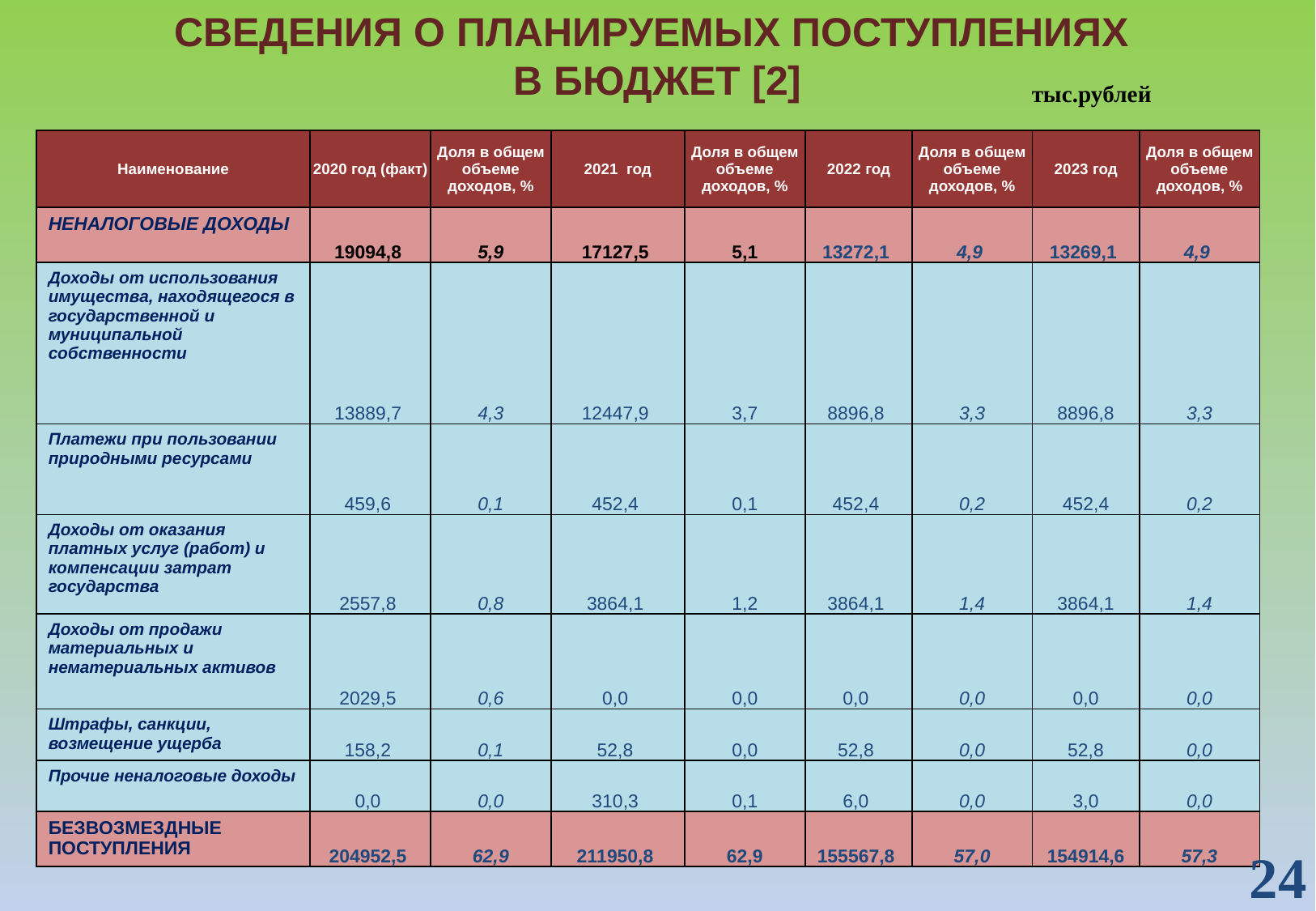

СВЕДЕНИЯ О ПЛАНИРУЕМЫХ ПОСТУПЛЕНИЯХ
В БЮДЖЕТ [2]
тыс.рублей
| Наименование | 2020 год (факт) | Доля в общем объеме доходов, % | 2021 год | Доля в общем объеме доходов, % | 2022 год | Доля в общем объеме доходов, % | 2023 год | Доля в общем объеме доходов, % |
| --- | --- | --- | --- | --- | --- | --- | --- | --- |
| НЕНАЛОГОВЫЕ ДОХОДЫ | 19094,8 | 5,9 | 17127,5 | 5,1 | 13272,1 | 4,9 | 13269,1 | 4,9 |
| Доходы от использования имущества, находящегося в государственной и муниципальной собственности | 13889,7 | 4,3 | 12447,9 | 3,7 | 8896,8 | 3,3 | 8896,8 | 3,3 |
| Платежи при пользовании природными ресурсами | 459,6 | 0,1 | 452,4 | 0,1 | 452,4 | 0,2 | 452,4 | 0,2 |
| Доходы от оказания платных услуг (работ) и компенсации затрат государства | 2557,8 | 0,8 | 3864,1 | 1,2 | 3864,1 | 1,4 | 3864,1 | 1,4 |
| Доходы от продажи материальных и нематериальных активов | 2029,5 | 0,6 | 0,0 | 0,0 | 0,0 | 0,0 | 0,0 | 0,0 |
| Штрафы, санкции, возмещение ущерба | 158,2 | 0,1 | 52,8 | 0,0 | 52,8 | 0,0 | 52,8 | 0,0 |
| Прочие неналоговые доходы | 0,0 | 0,0 | 310,3 | 0,1 | 6,0 | 0,0 | 3,0 | 0,0 |
| БЕЗВОЗМЕЗДНЫЕ ПОСТУПЛЕНИЯ | 204952,5 | 62,9 | 211950,8 | 62,9 | 155567,8 | 57,0 | 154914,6 | 57,3 |
24